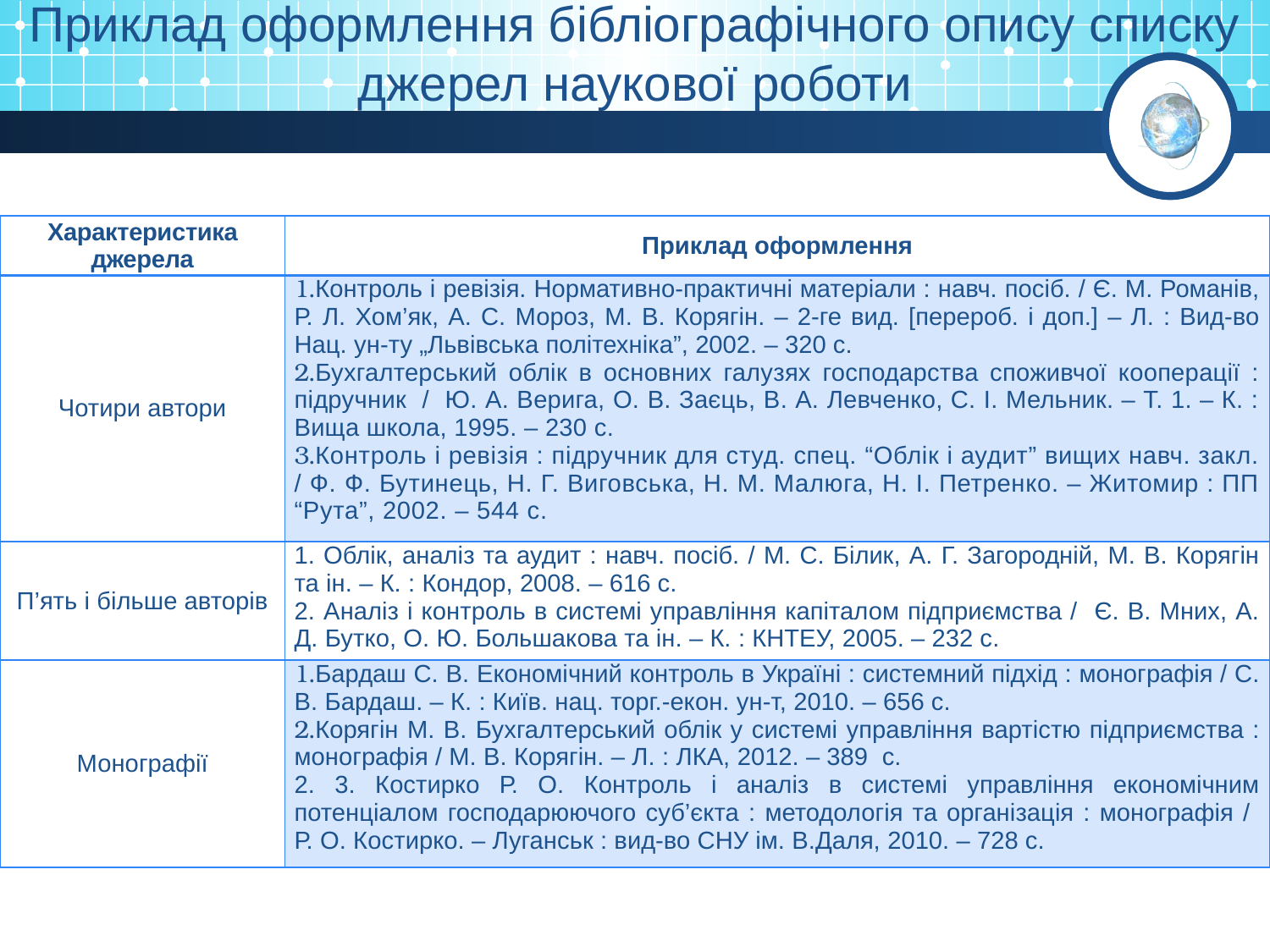

Приклад оформлення бібліографічного опису списку джерел наукової роботи
| Характеристика джерела | Приклад оформлення |
| --- | --- |
| Чотири автори | Контроль і ревізія. Нормативно-практичні матеріали : навч. посіб. / Є. М. Романів, Р. Л. Хом’як, А. С. Мороз, М. В. Корягін. – 2-ге вид. [перероб. і доп.] – Л. : Вид-во Нац. ун-ту „Львівська політехніка”, 2002. – 320 с. Бухгалтерський облік в основних галузях господарства споживчої кооперації : підручник / Ю. А. Верига, О. В. Заєць, В. А. Левченко, С. І. Мельник. – Т. 1. – К. : Вища школа, 1995. – 230 с. Контроль і ревізія : підручник для студ. спец. “Облік і аудит” вищих навч. закл. / Ф. Ф. Бутинець, Н. Г. Виговська, Н. М. Малюга, Н. І. Петренко. – Житомир : ПП “Рута”, 2002. – 544 с. |
| П’ять і більше авторів | 1. Облік, аналіз та аудит : навч. посіб. / М. С. Білик, А. Г. Загородній, М. В. Корягін та ін. – К. : Кондор, 2008. – 616 с. 2. Аналіз і контроль в системі управління капіталом підприємства / Є. В. Мних, А. Д. Бутко, О. Ю. Большакова та ін. – К. : КНТЕУ, 2005. – 232 с. |
| Монографії | Бардаш С. В. Економічний контроль в Україні : системний підхід : монографія / С. В. Бардаш. – К. : Київ. нац. торг.-екон. ун-т, 2010. – 656 с. Корягін М. В. Бухгалтерський облік у системі управління вартістю підприємства : монографія / М. В. Корягін. – Л. : ЛКА, 2012. – 389 с. 2. 3. Костирко Р. О. Контроль і аналіз в системі управління економічним потенціалом господарюючого суб’єкта : методологія та організація : монографія / Р. О. Костирко. – Луганськ : вид-во СНУ ім. В.Даля, 2010. – 728 с. |